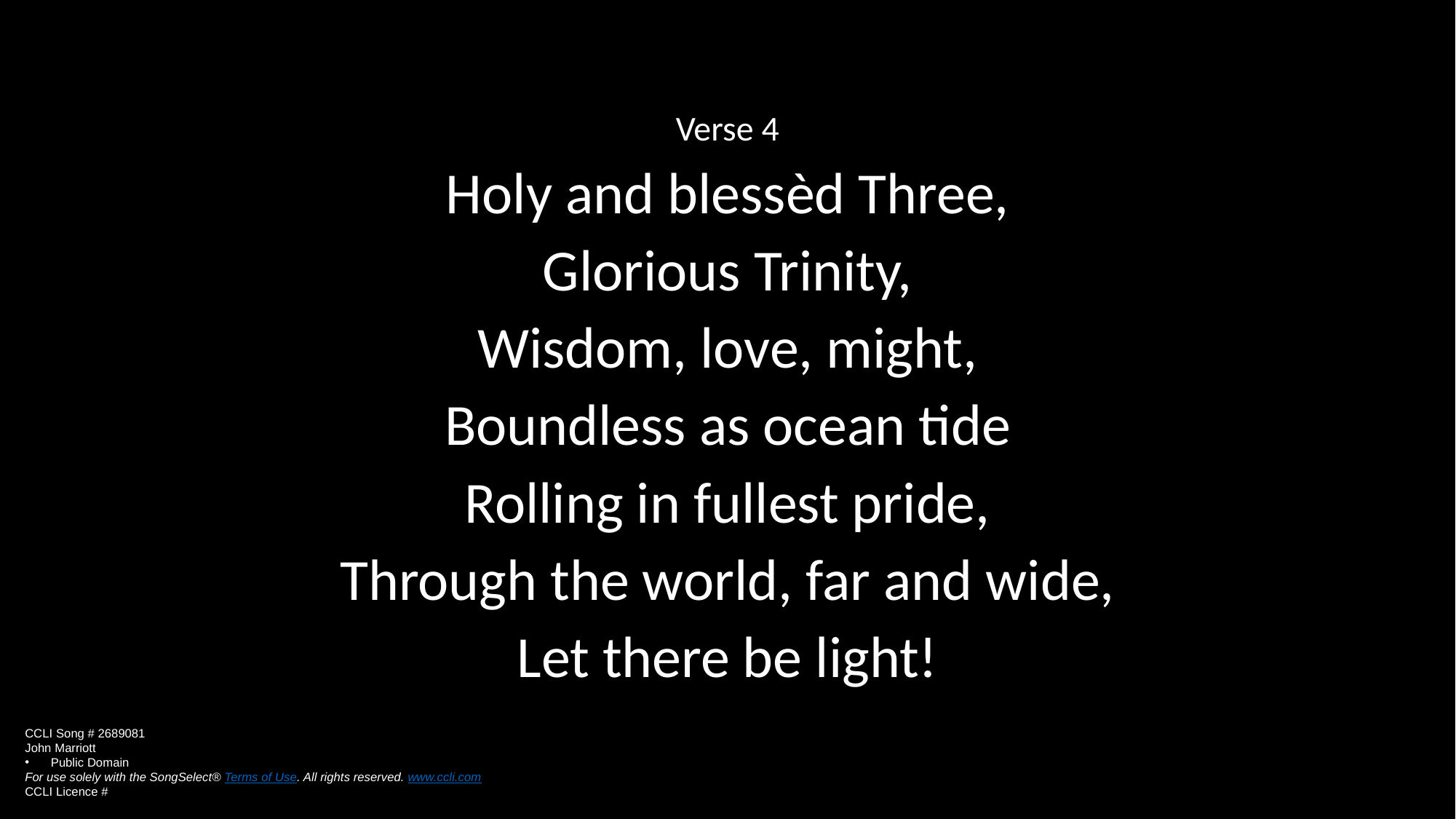

Verse 4
Holy and blessèd Three,
Glorious Trinity,
Wisdom, love, might,
Boundless as ocean tide
Rolling in fullest pride,
Through the world, far and wide,
Let there be light!
CCLI Song # 2689081
John Marriott
Public Domain
For use solely with the SongSelect® Terms of Use. All rights reserved. www.ccli.com
CCLI Licence #